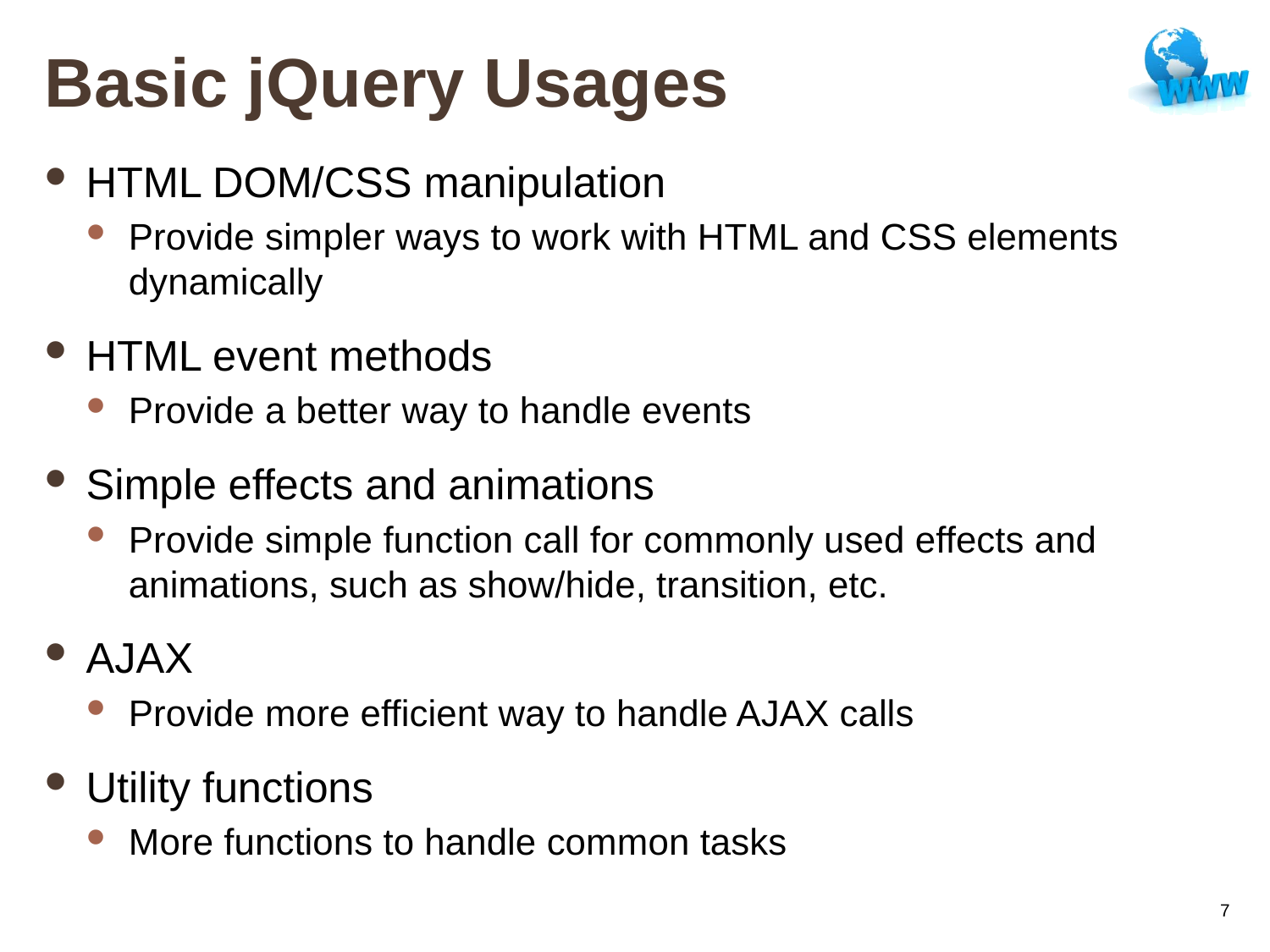

# Basic jQuery Usages
HTML DOM/CSS manipulation
Provide simpler ways to work with HTML and CSS elements dynamically
HTML event methods
Provide a better way to handle events
Simple effects and animations
Provide simple function call for commonly used effects and animations, such as show/hide, transition, etc.
AJAX
Provide more efficient way to handle AJAX calls
Utility functions
More functions to handle common tasks
7